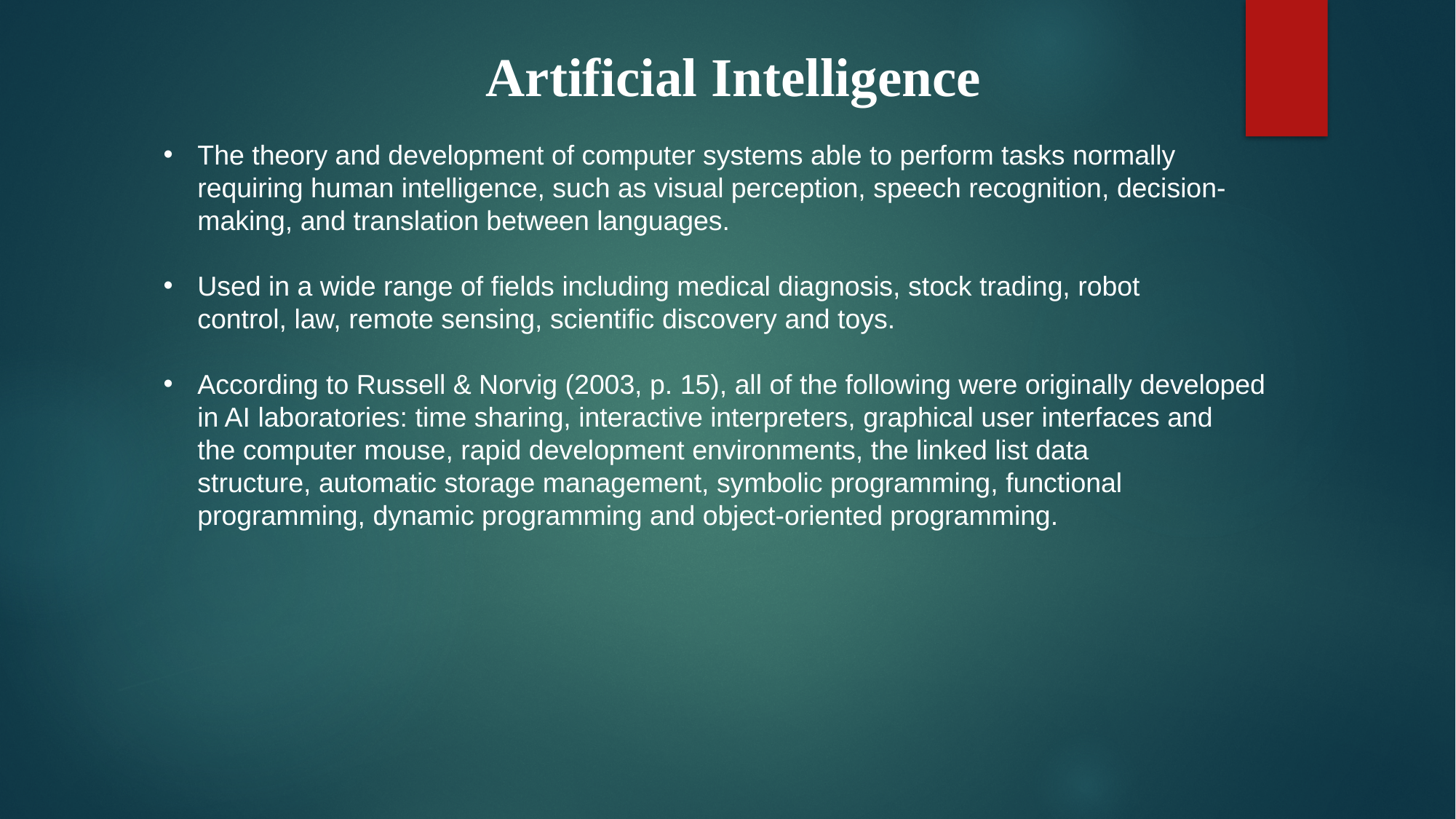

Artificial Intelligence
The theory and development of computer systems able to perform tasks normally requiring human intelligence, such as visual perception, speech recognition, decision-making, and translation between languages.

Used in a wide range of fields including medical diagnosis, stock trading, robot control, law, remote sensing, scientific discovery and toys.

According to Russell & Norvig (2003, p. 15), all of the following were originally developed in AI laboratories: time sharing, interactive interpreters, graphical user interfaces and the computer mouse, rapid development environments, the linked list data structure, automatic storage management, symbolic programming, functional programming, dynamic programming and object-oriented programming.